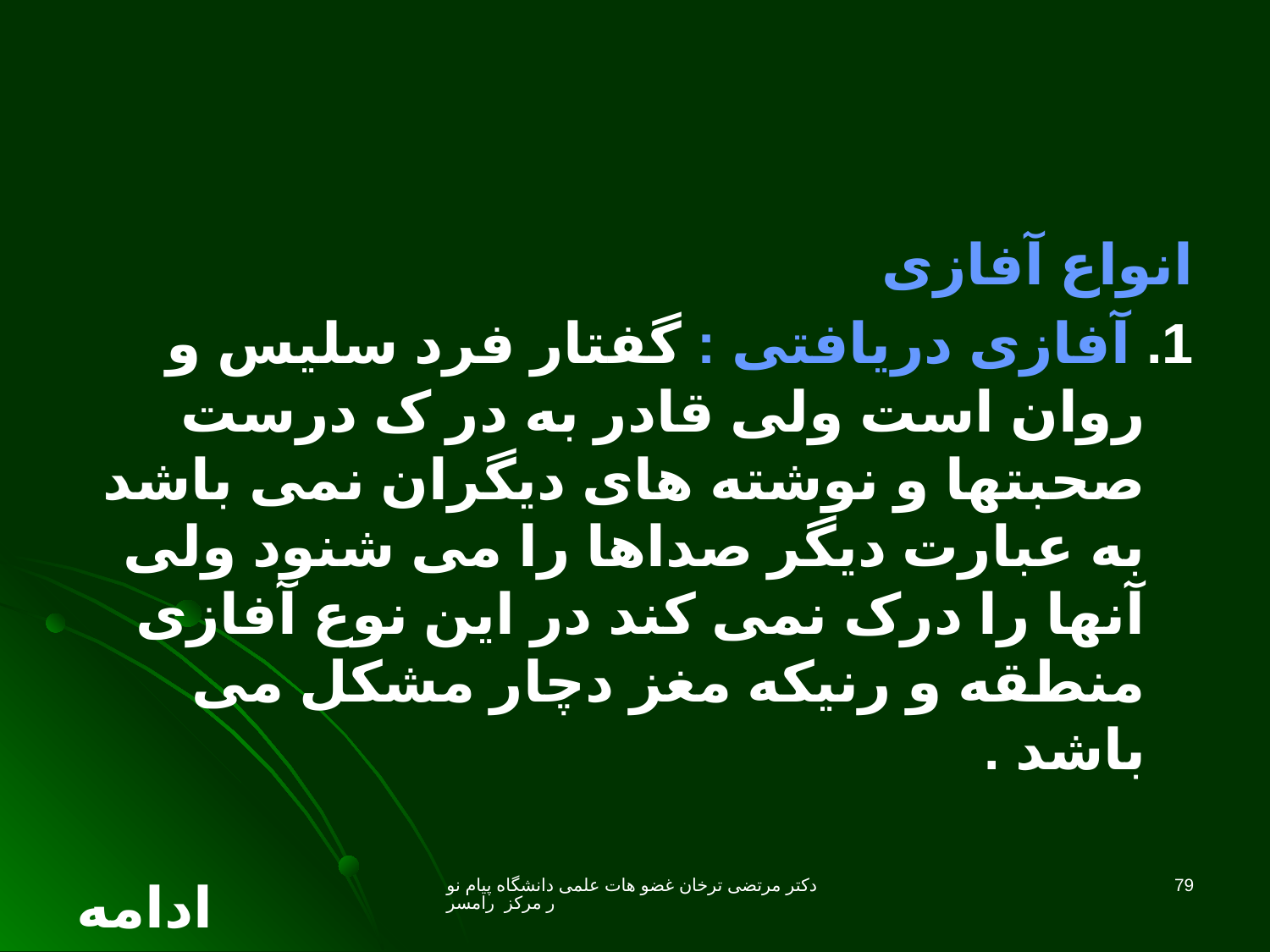

انواع آفازی
1. آفازی دریافتی : گفتار فرد سلیس و روان است ولی قادر به در ک درست صحبتها و نوشته های دیگران نمی باشد به عبارت دیگر صداها را می شنود ولی آنها را درک نمی کند در این نوع آفازی منطقه و رنیکه مغز دچار مشکل می باشد .

ادامه
دکتر مرتضی ترخان غضو هات علمی دانشگاه پیام نور مرکز رامسر
79